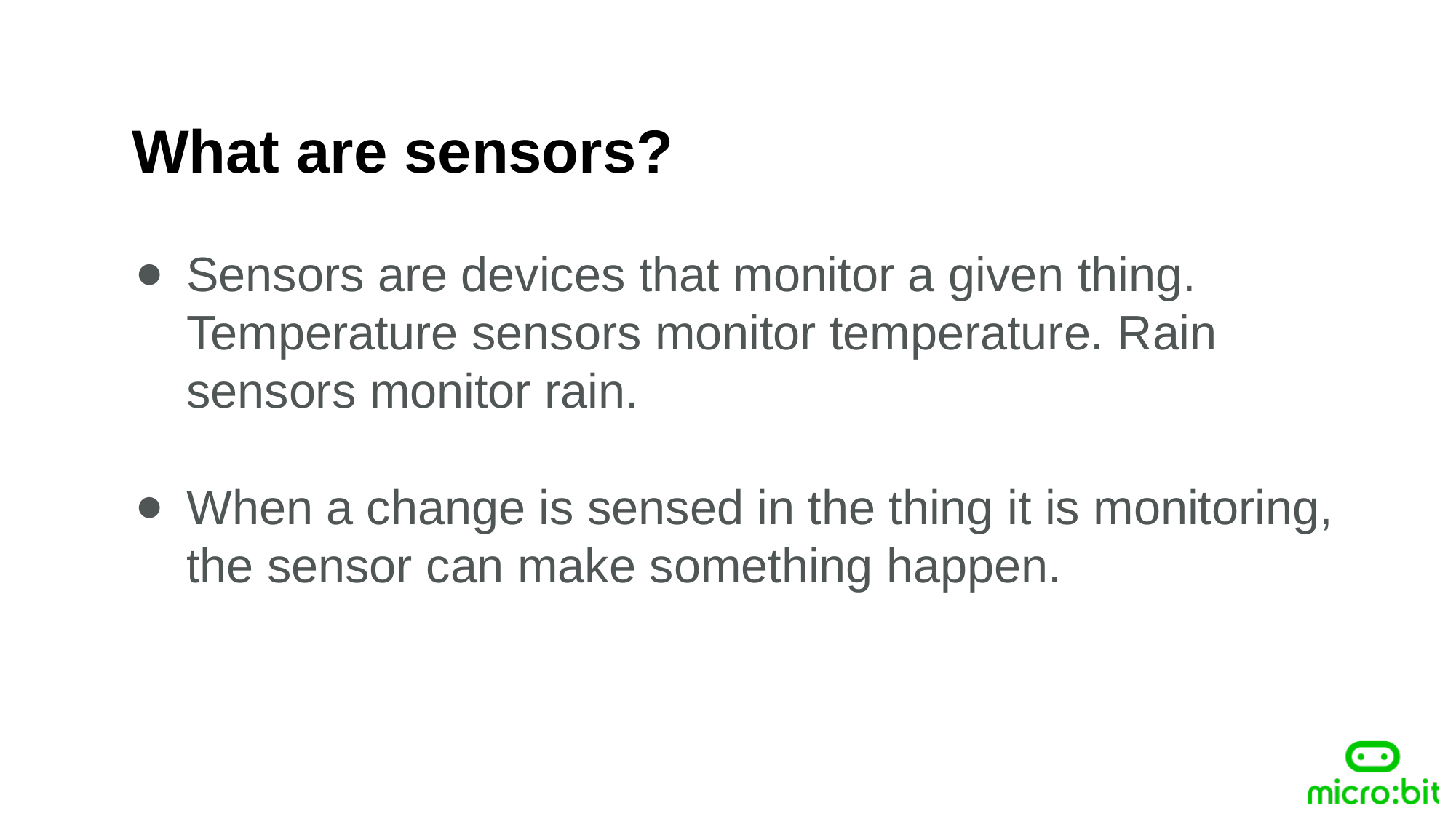

What are sensors?

Sensors are devices that monitor a given thing. Temperature sensors monitor temperature. Rain sensors monitor rain.

When a change is sensed in the thing it is monitoring, the sensor can make something happen.